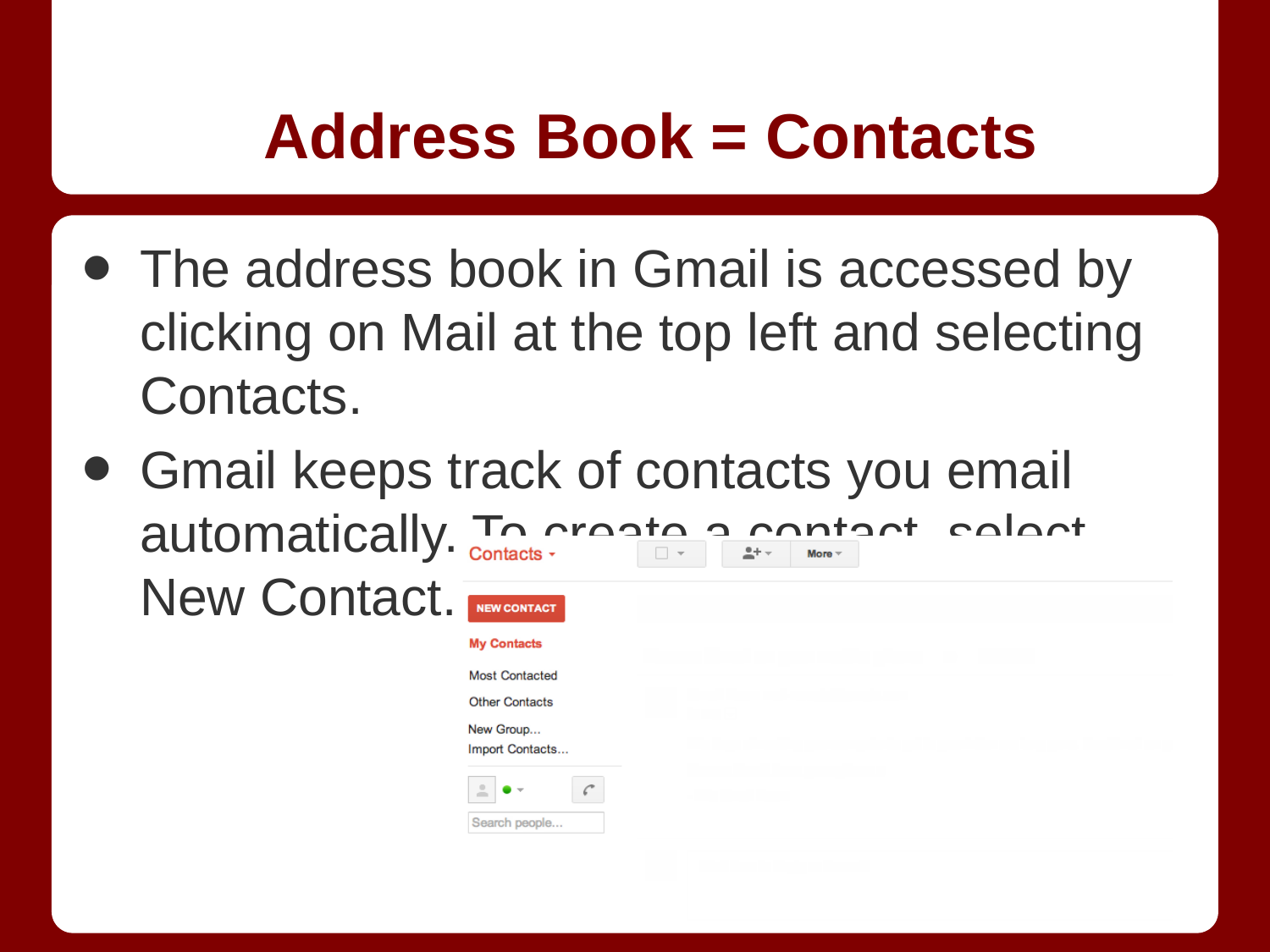

# Address Book = Contacts
The address book in Gmail is accessed by clicking on Mail at the top left and selecting Contacts.
Gmail keeps track of contacts you email automatically. To create a contact, select New Contact.